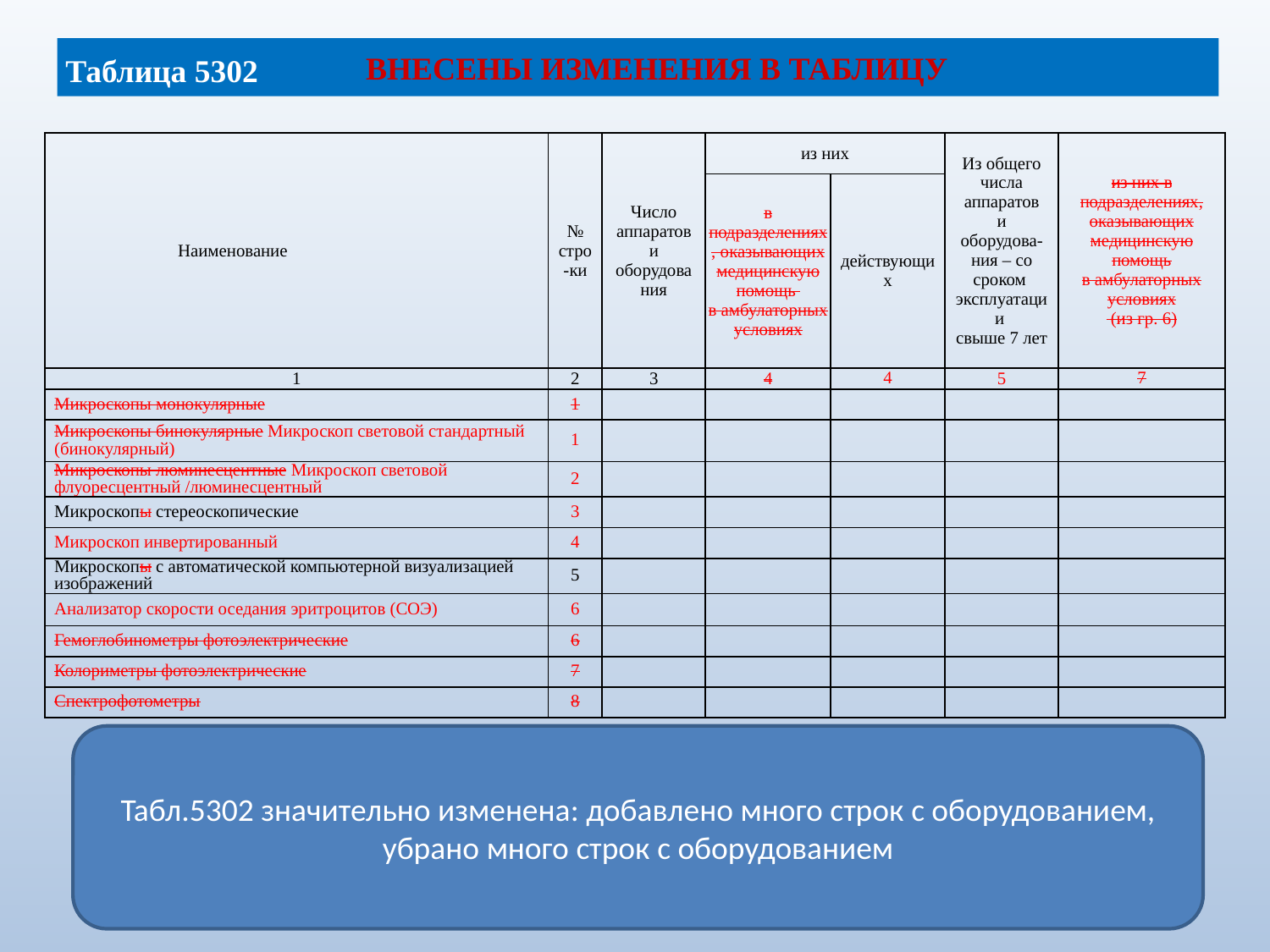

# ВНЕСЕНЫ ИЗМЕНЕНИЯ В ТАБЛИЦУ
Таблица 5302
| Наименование | № стро-ки | Число аппаратов и оборудования | из них |  | Из общего числа аппаратов и оборудова- ния – со сроком эксплуатации свыше 7 лет | из них в подразделениях, оказывающих медицинскую помощь в амбулаторных условиях (из гр. 6) |
| --- | --- | --- | --- | --- | --- | --- |
|  |  |  | в подразделениях, оказывающих медицинскую помощь в амбулаторных условиях | действующих |  |  |
| 1 | 2 | 3 | 4 | 4 | 5 | 7 |
| Микроскопы монокулярные | 1 |  |  |  |  |  |
| Микроскопы бинокулярные Микроскоп световой стандартный (бинокулярный) | 1 |  |  |  |  |  |
| Микроскопы люминесцентные Микроскоп световой флуоресцентный /люминесцентный | 2 |  |  |  |  |  |
| Микроскопы стереоскопические | 3 |  |  |  |  |  |
| Микроскоп инвертированный | 4 |  |  |  |  |  |
| Микроскопы с автоматической компьютерной визуализацией изображений | 5 |  |  |  |  |  |
| Анализатор скорости оседания эритроцитов (СОЭ) | 6 |  |  |  |  |  |
| Гемоглобинометры фотоэлектрические | 6 |  |  |  |  |  |
| Колориметры фотоэлектрические | 7 |  |  |  |  |  |
| Спектрофотометры | 8 |  |  |  |  |  |
Табл.5302 значительно изменена: добавлено много строк с оборудованием, убрано много строк с оборудованием